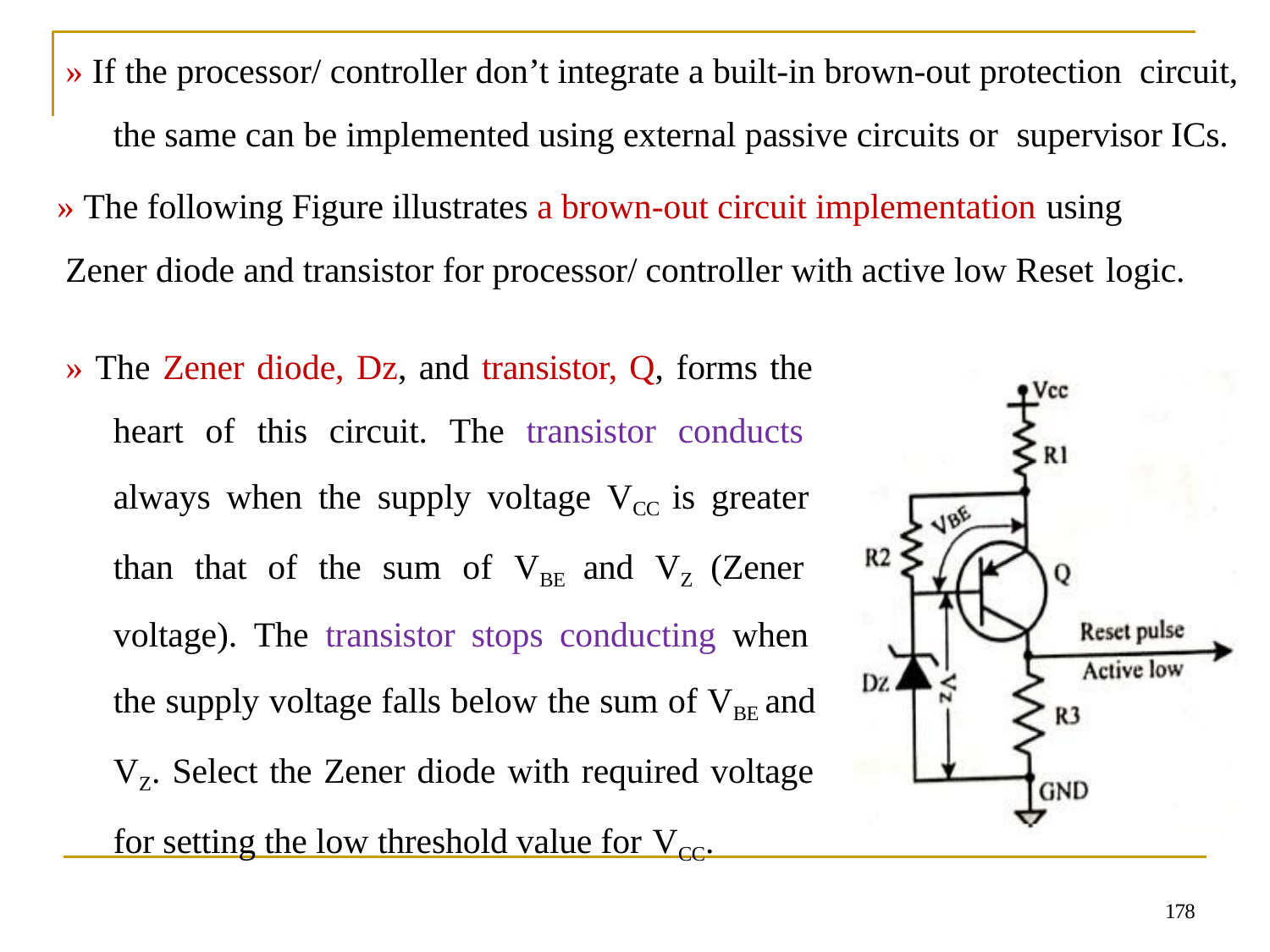

» If the processor/ controller don’t integrate a built-in brown-out protection  circuit, the same can be implemented using external passive circuits or  supervisor ICs.
» The following Figure illustrates a brown-out circuit implementation using
Zener diode and transistor for processor/ controller with active low Reset logic.
» The Zener diode, Dz, and transistor, Q, forms the  heart of this circuit. The transistor conducts  always when the supply voltage VCC is greater  than that of the sum of VBE and VZ (Zener  voltage). The transistor stops conducting when  the supply voltage falls below the sum of VBE and  VZ. Select the Zener diode with required voltage  for setting the low threshold value for VCC.

178